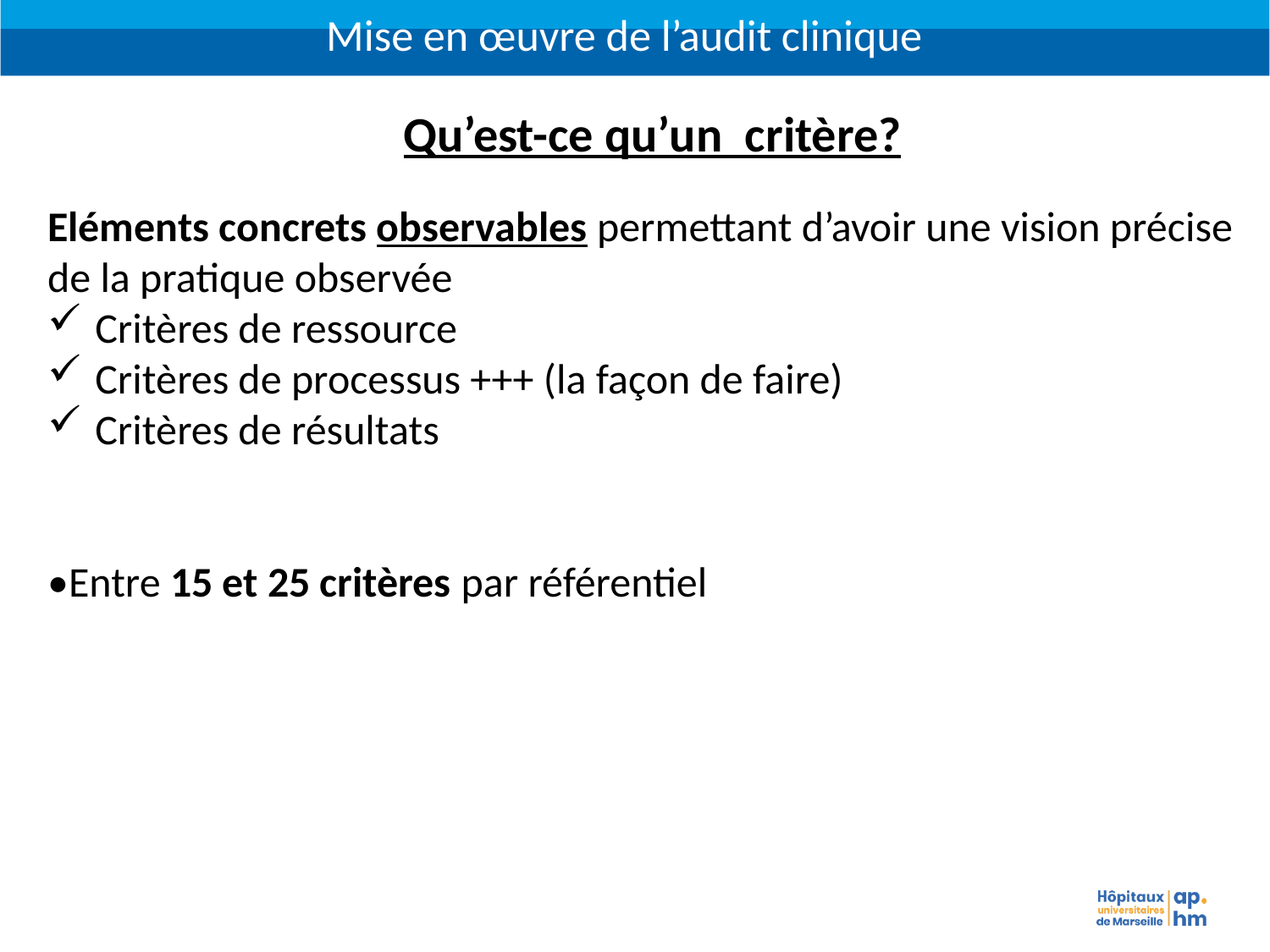

Mise en œuvre de l’audit clinique
Qu’est-ce qu’un  critère?

Eléments concrets observables permettant d’avoir une vision précise de la pratique observée
Critères de ressource
Critères de processus +++ (la façon de faire)
Critères de résultats

•Entre 15 et 25 critères par référentiel